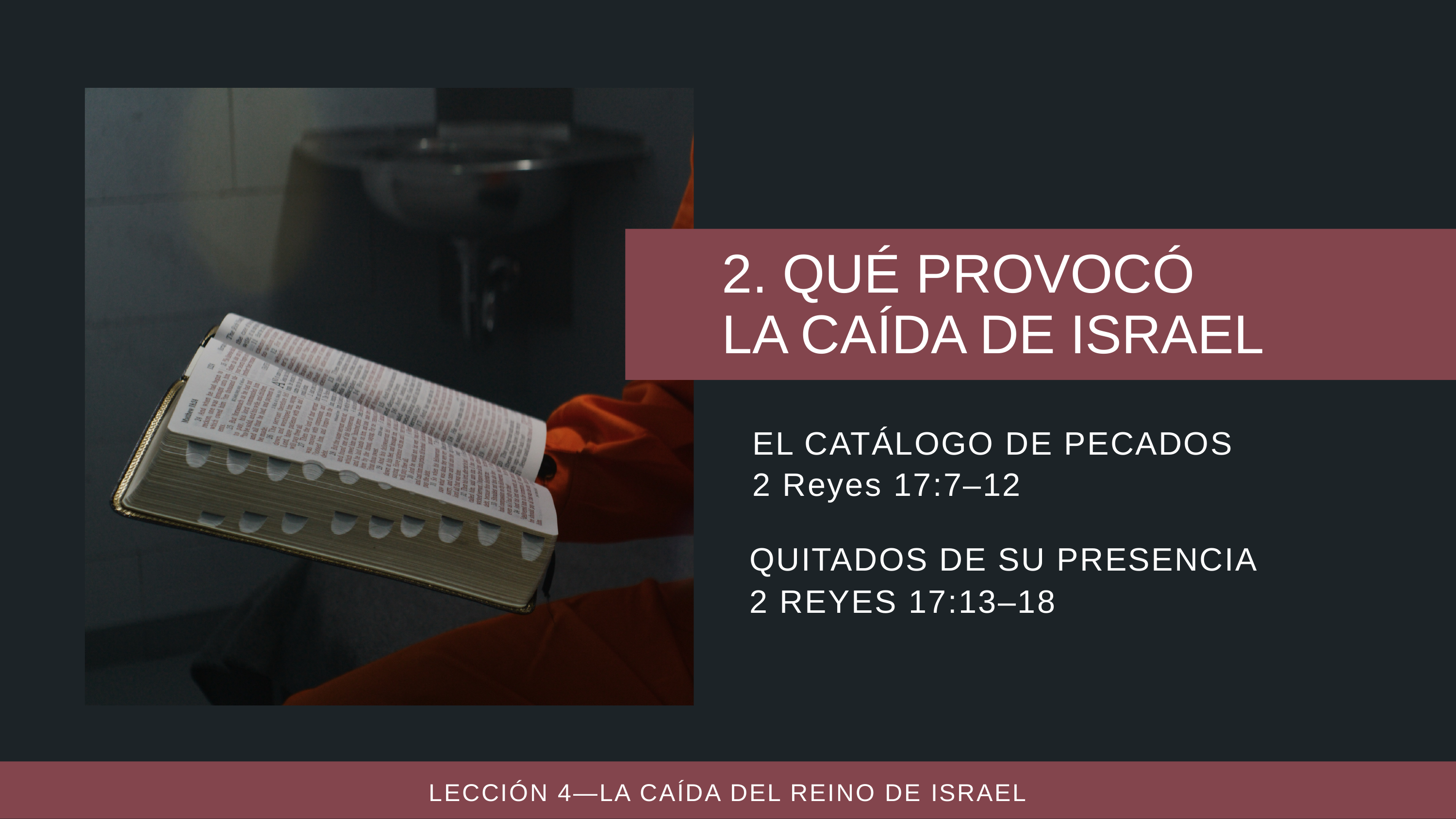

EL CATÁLOGO DE PECADOS
2 Reyes 17:7–12
QUITADOS DE SU PRESENCIA
2 REYES 17:13–18